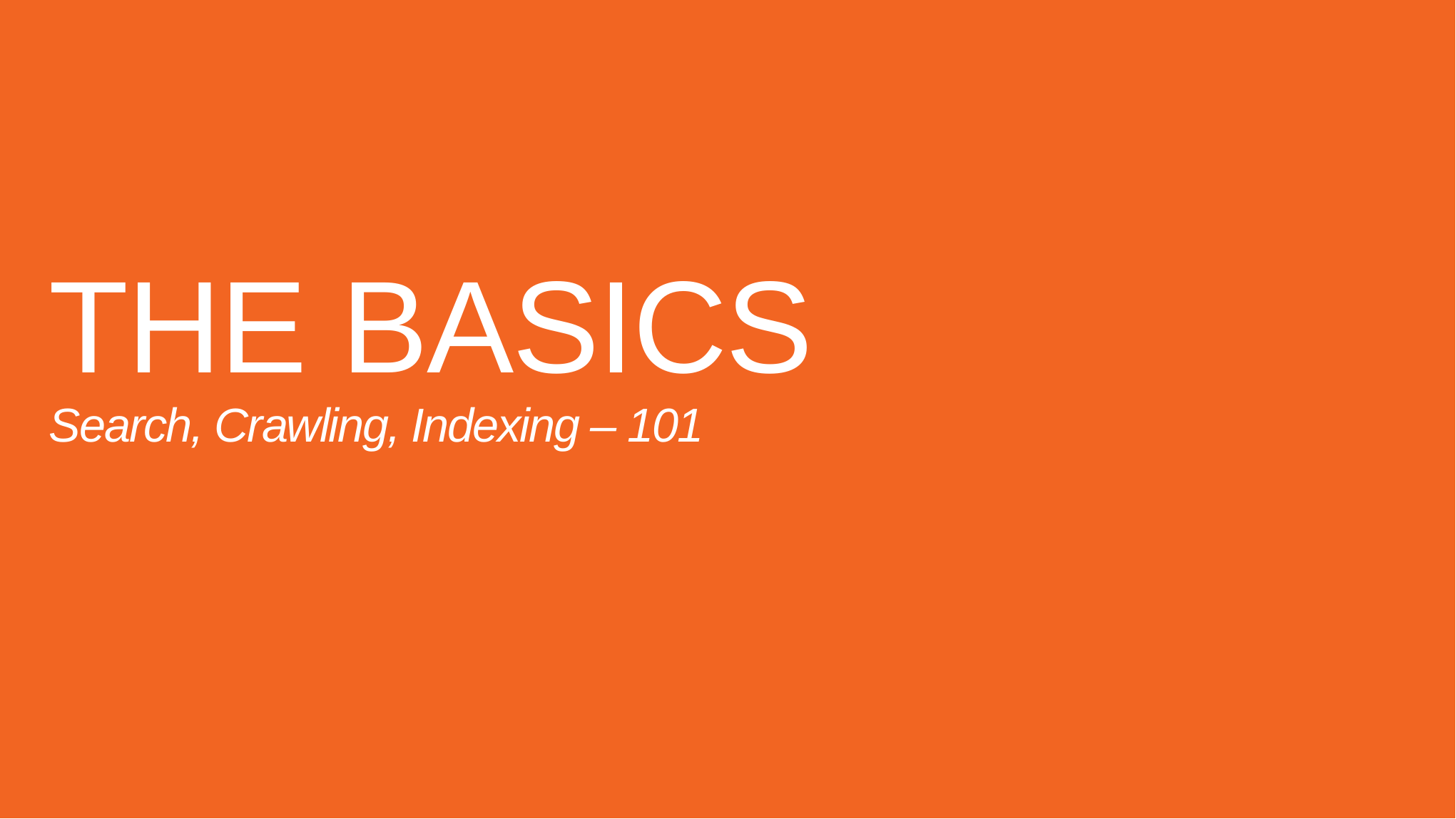

# THE BASICS Search, Crawling, Indexing – 101